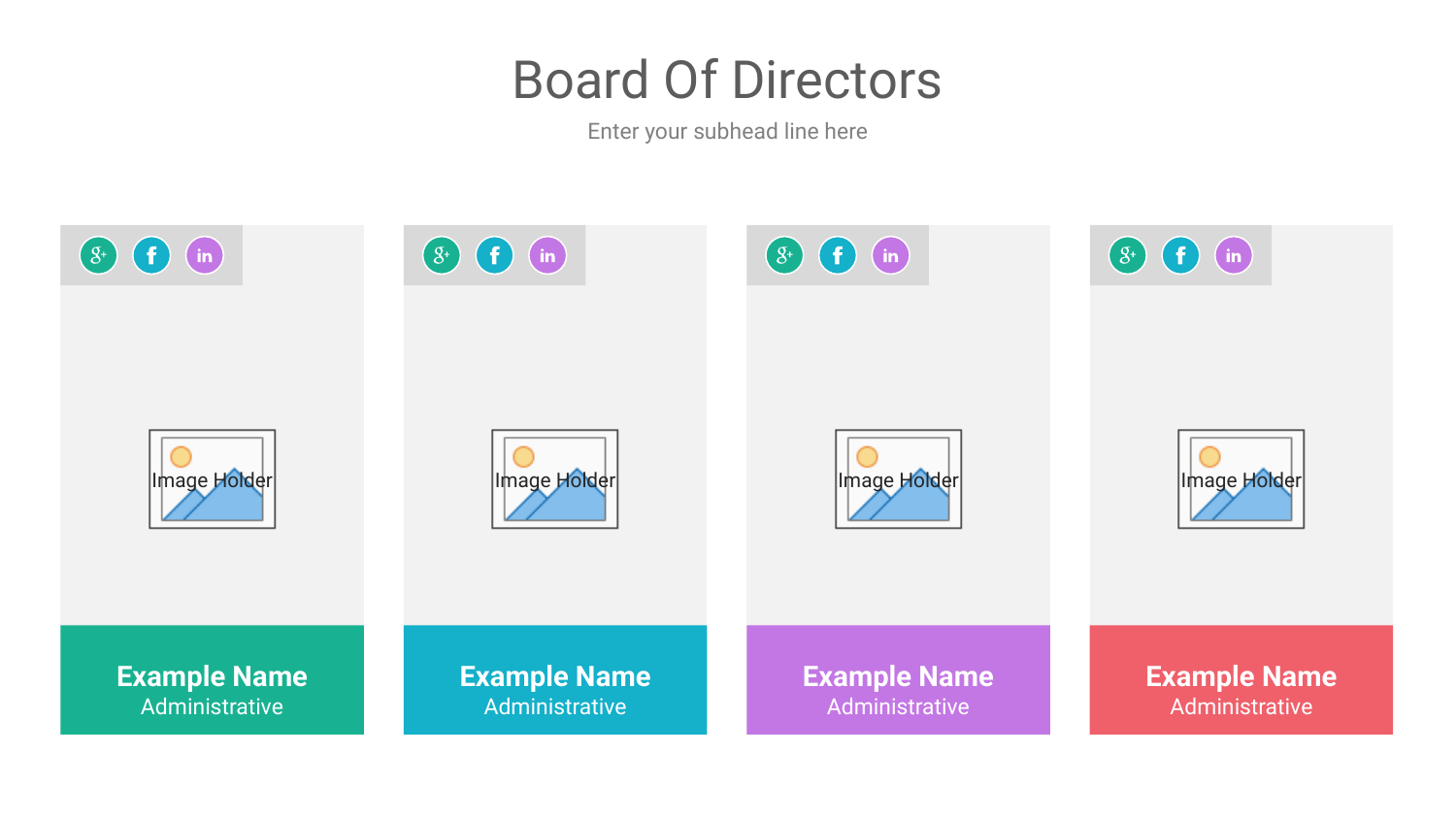

# Board Of Directors
Enter your subhead line here

Example Name
Administrative
Example Name
Administrative
Example Name
Administrative
Example Name
Administrative